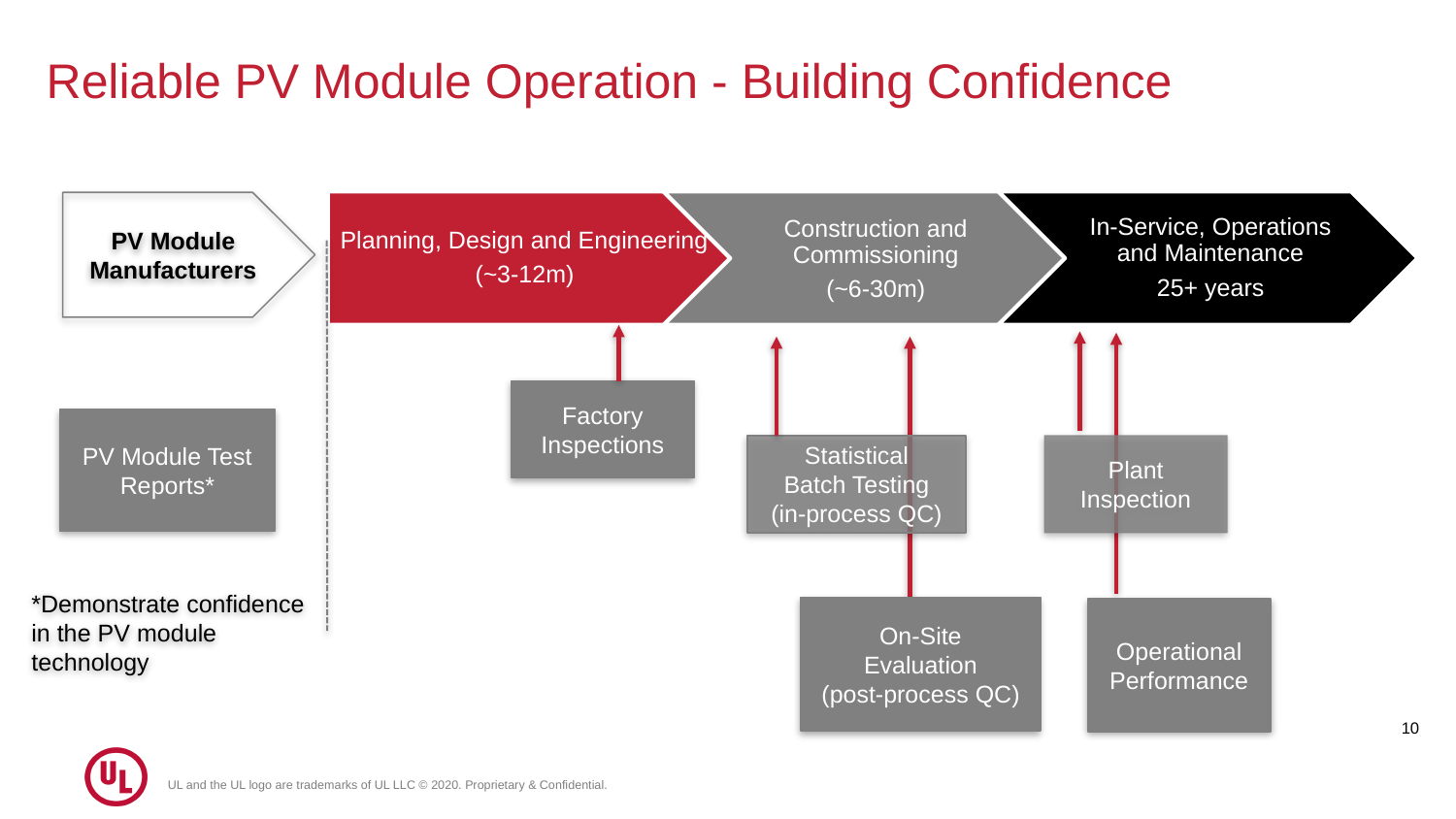

Reliable PV Module Operation - Building Confidence
Planning, Design and Engineering
(~3-12m)

Construction and Commissioning
(~6-30m)

In-Service, Operations and Maintenance
25+ years
PV Module
Manufacturers
Factory
Inspections
Plant Inspection
Operational Performance
Statistical
Batch Testing
(in-process QC)
On-Site
Evaluation
(post-process QC)
PV Module Test Reports*
*Demonstrate confidence in the PV module technology
10
UL and the UL logo are trademarks of UL LLC © 2020. Proprietary & Confidential.